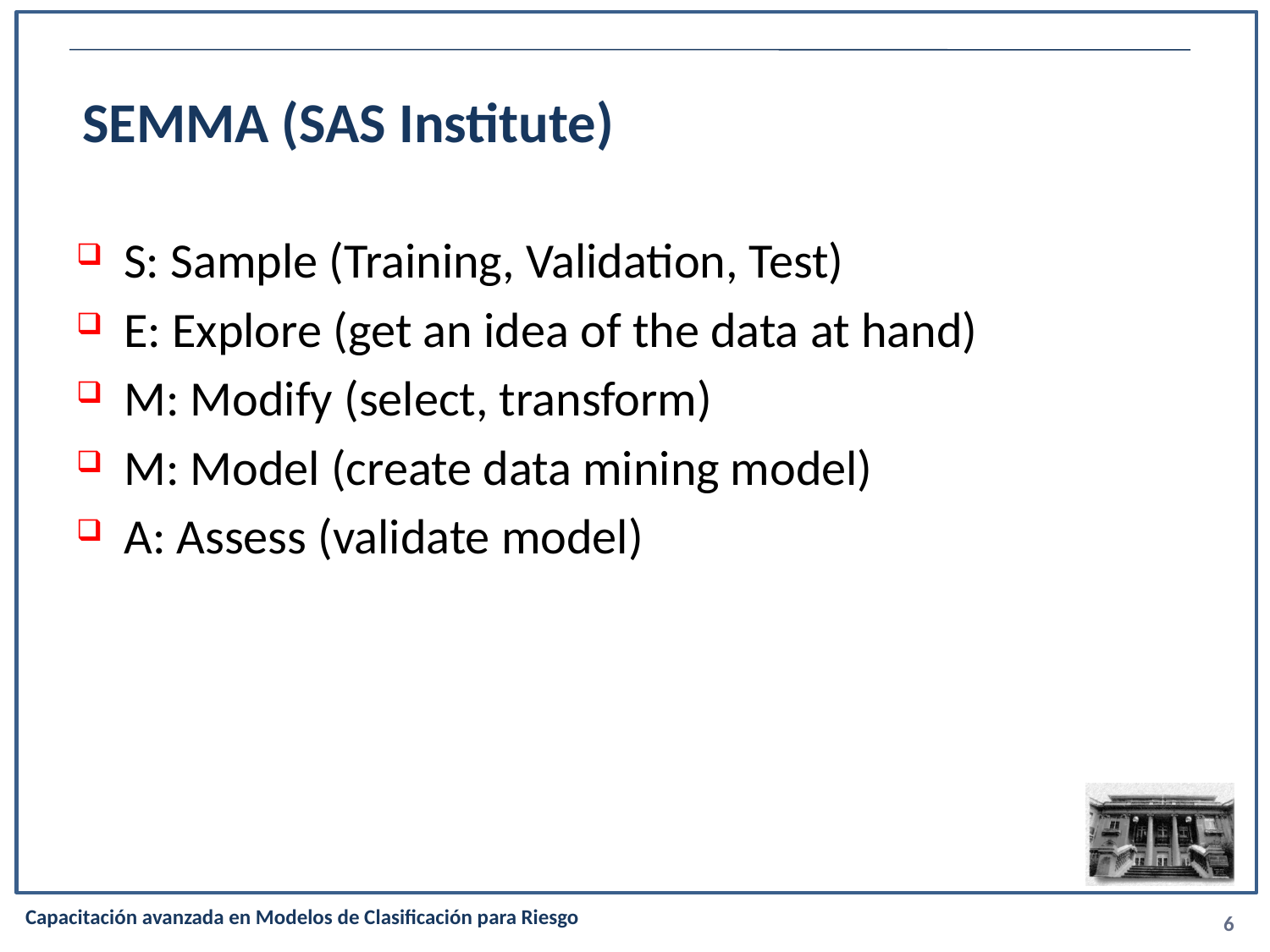

# SEMMA (SAS Institute)
S: Sample (Training, Validation, Test)
E: Explore (get an idea of the data at hand)
M: Modify (select, transform)
M: Model (create data mining model)
A: Assess (validate model)

6